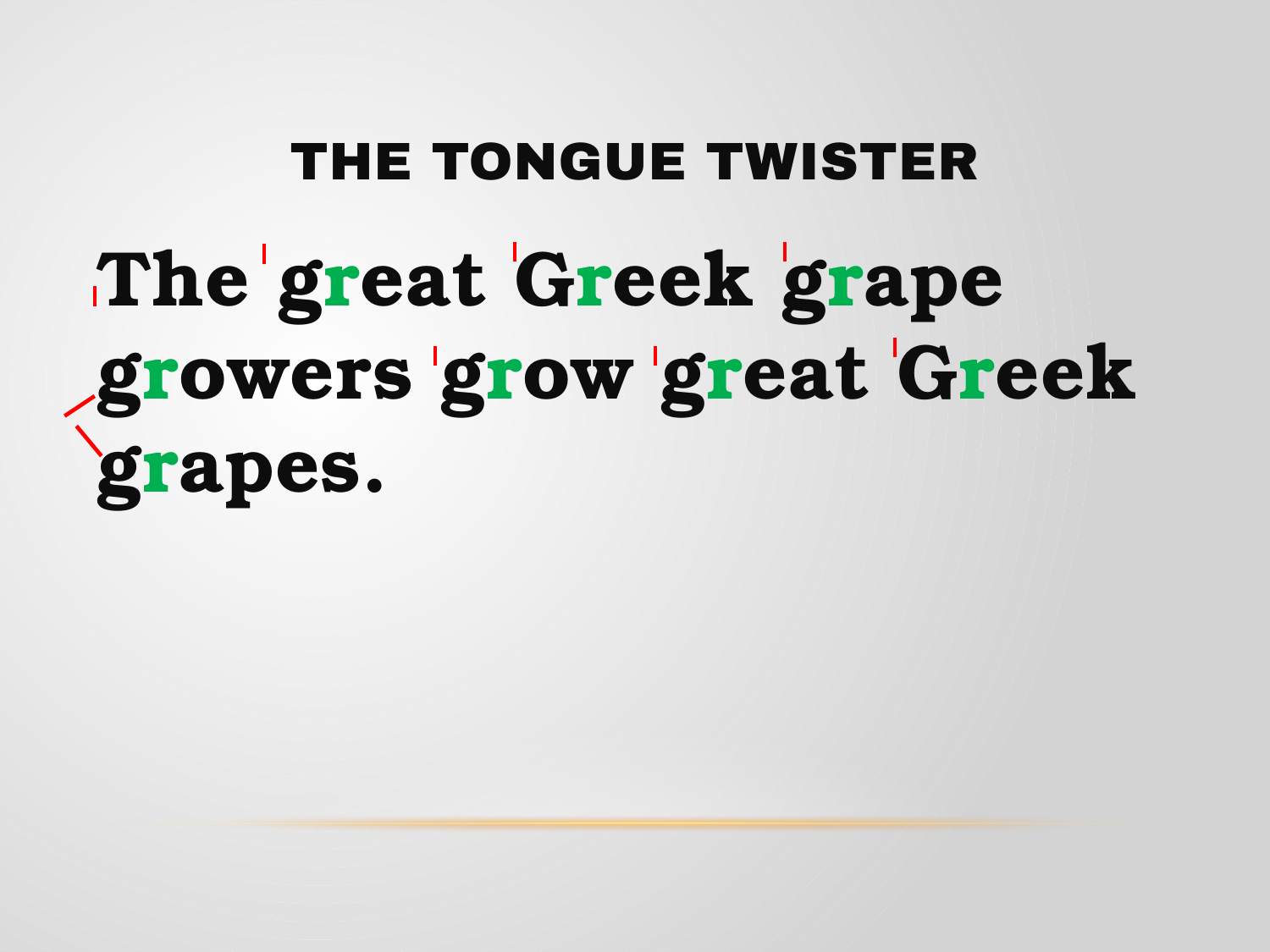

# The tongue twister
The great Greek grape growers grow great Greek grapes.